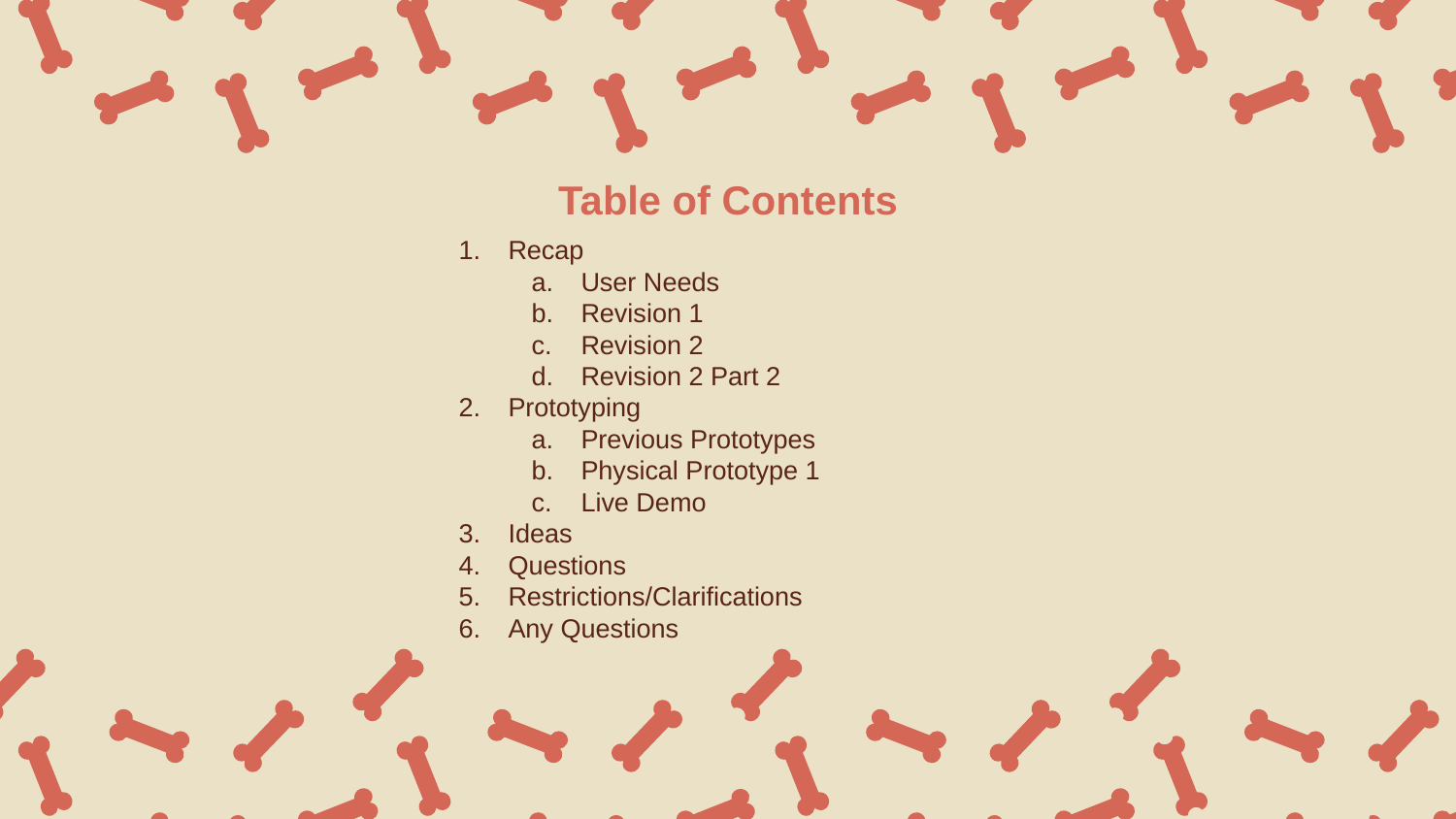

# Table of Contents
Recap
User Needs
Revision 1
Revision 2
Revision 2 Part 2
Prototyping
Previous Prototypes
Physical Prototype 1
Live Demo
Ideas
Questions
Restrictions/Clarifications
Any Questions